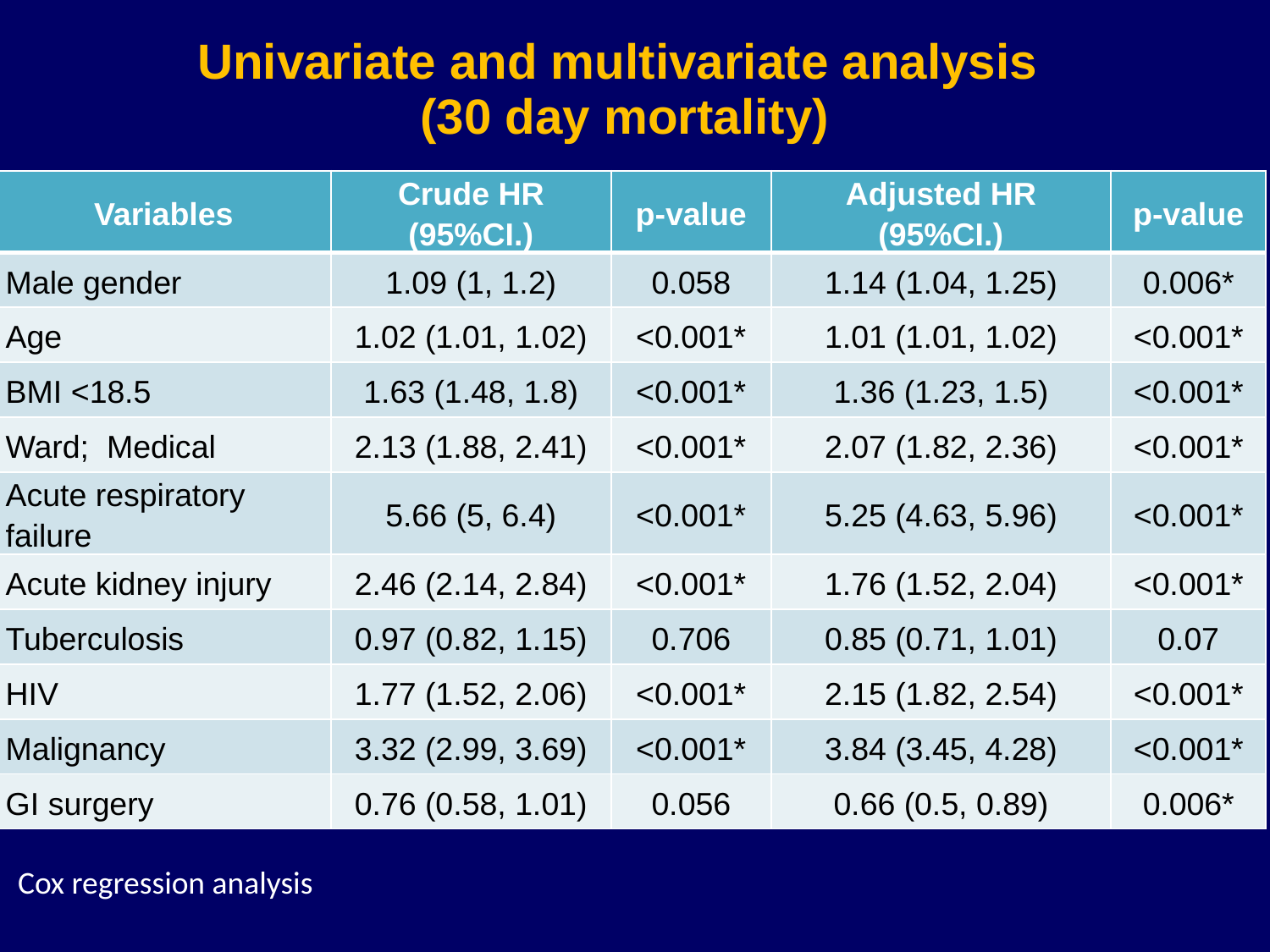

# Univariate and multivariate analysis (30 day mortality)
| Variables | Crude HR (95%CI.) | p-value | Adjusted HR (95%CI.) | p-value |
| --- | --- | --- | --- | --- |
| Male gender | 1.09 (1, 1.2) | 0.058 | 1.14 (1.04, 1.25) | 0.006\* |
| Age | 1.02 (1.01, 1.02) | <0.001\* | 1.01 (1.01, 1.02) | <0.001\* |
| BMI <18.5 | 1.63 (1.48, 1.8) | <0.001\* | 1.36 (1.23, 1.5) | <0.001\* |
| Ward; Medical | 2.13 (1.88, 2.41) | <0.001\* | 2.07 (1.82, 2.36) | <0.001\* |
| Acute respiratory failure | 5.66 (5, 6.4) | <0.001\* | 5.25 (4.63, 5.96) | <0.001\* |
| Acute kidney injury | 2.46 (2.14, 2.84) | <0.001\* | 1.76 (1.52, 2.04) | <0.001\* |
| Tuberculosis | 0.97 (0.82, 1.15) | 0.706 | 0.85 (0.71, 1.01) | 0.07 |
| HIV | 1.77 (1.52, 2.06) | <0.001\* | 2.15 (1.82, 2.54) | <0.001\* |
| Malignancy | 3.32 (2.99, 3.69) | <0.001\* | 3.84 (3.45, 4.28) | <0.001\* |
| GI surgery | 0.76 (0.58, 1.01) | 0.056 | 0.66 (0.5, 0.89) | 0.006\* |
Cox regression analysis